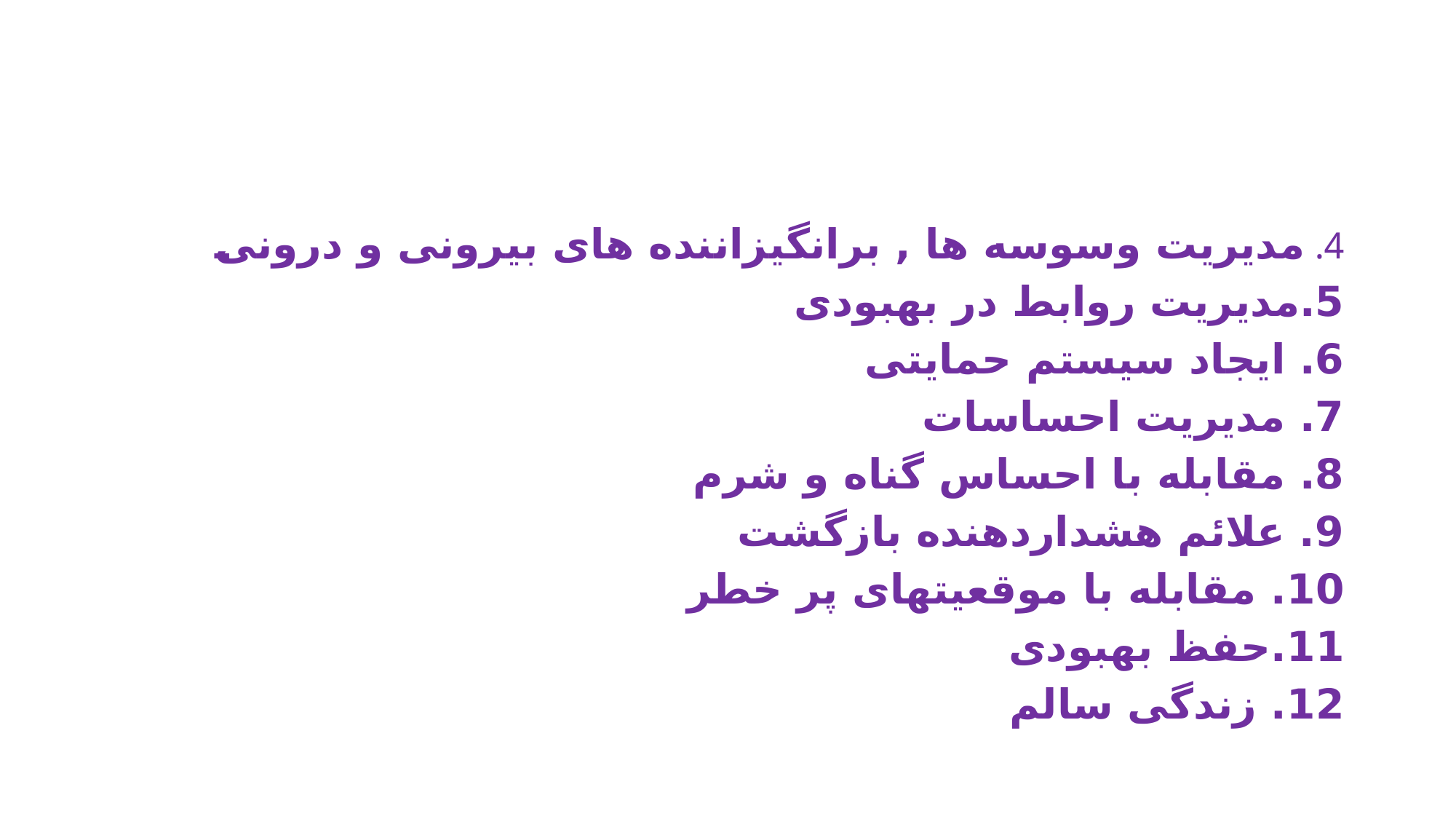

4. مدیریت وسوسه ها , برانگیزاننده های بیرونی و درونی
5.مدیریت روابط در بهبودی
6. ایجاد سیستم حمایتی
7. مدیریت احساسات
8. مقابله با احساس گناه و شرم
9. علائم هشداردهنده بازگشت
10. مقابله با موقعیتهای پر خطر
11.حفظ بهبودی
12. زندگی سالم